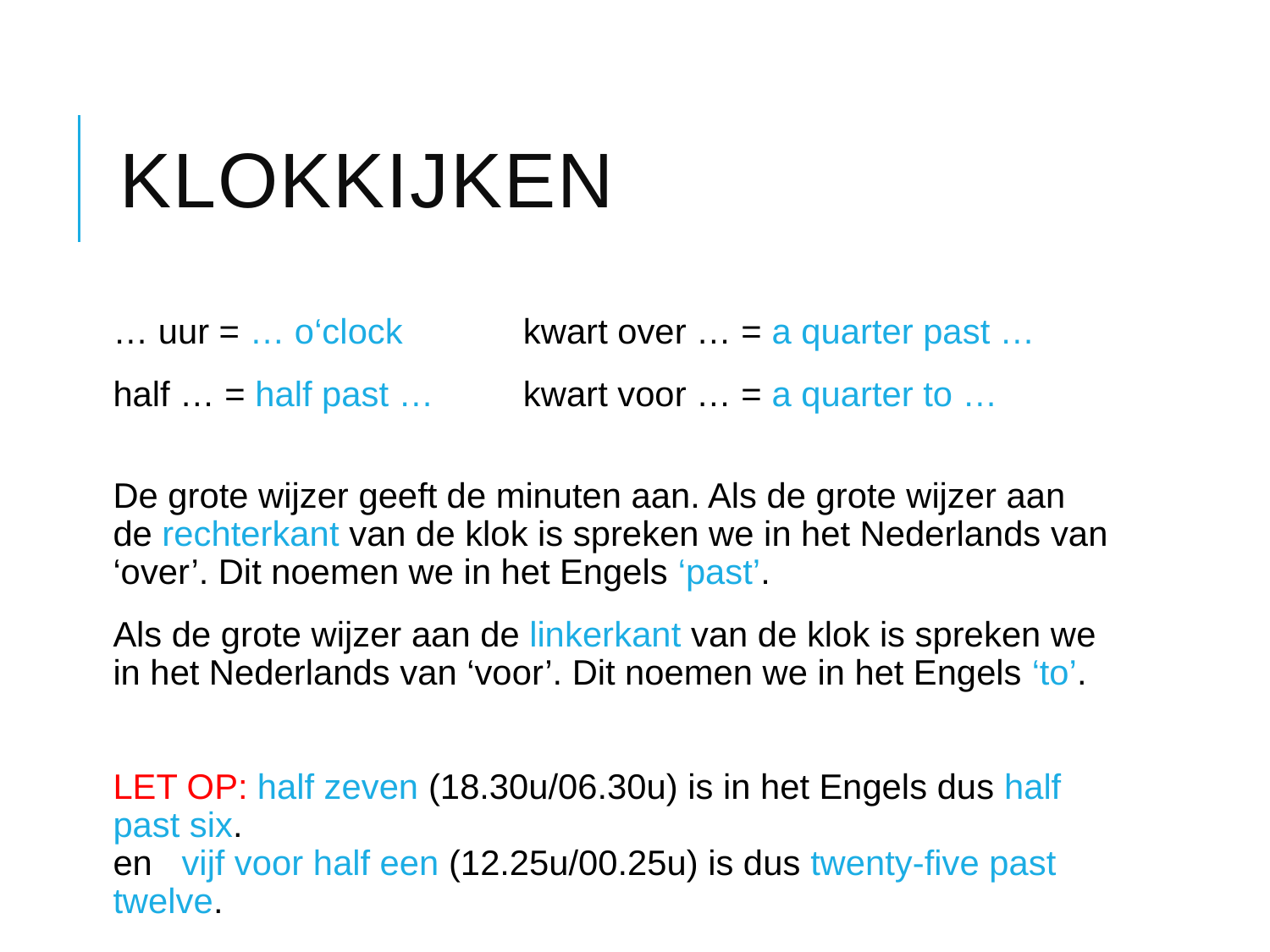

# klokkijken
… uur = … o‘clock	   kwart over … = a quarter past …
half … = half past …	   kwart voor … = a quarter to …
De grote wijzer geeft de minuten aan. Als de grote wijzer aan de rechterkant van de klok is spreken we in het Nederlands van ‘over’. Dit noemen we in het Engels ‘past’.
Als de grote wijzer aan de linkerkant van de klok is spreken we in het Nederlands van ‘voor’. Dit noemen we in het Engels ‘to’.
LET OP: half zeven (18.30u/06.30u) is in het Engels dus half past six.
en   vijf voor half een (12.25u/00.25u) is dus twenty-five past twelve.